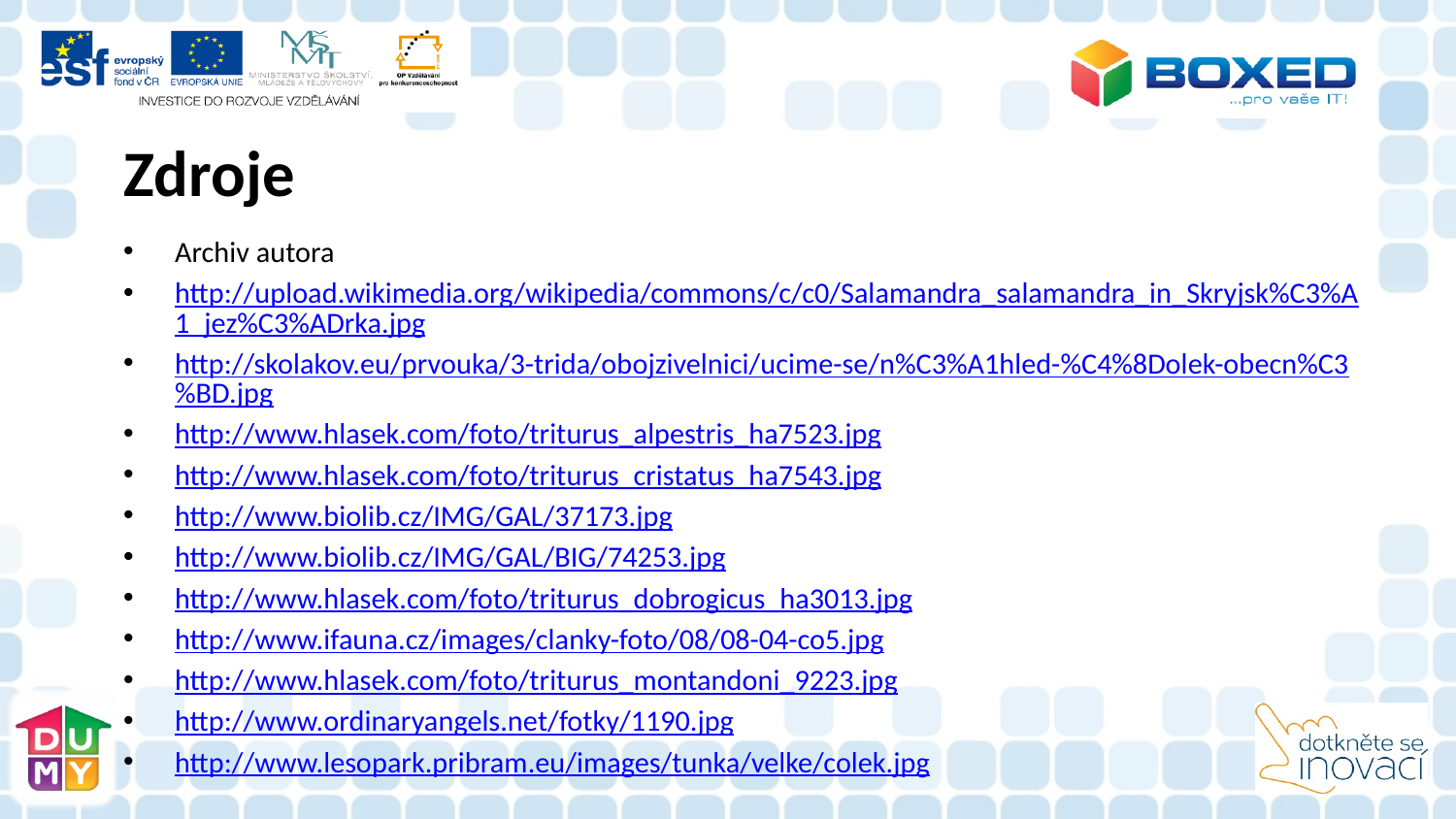

# Zdroje
Archiv autora
http://upload.wikimedia.org/wikipedia/commons/c/c0/Salamandra_salamandra_in_Skryjsk%C3%A1_jez%C3%ADrka.jpg
http://skolakov.eu/prvouka/3-trida/obojzivelnici/ucime-se/n%C3%A1hled-%C4%8Dolek-obecn%C3%BD.jpg
http://www.hlasek.com/foto/triturus_alpestris_ha7523.jpg
http://www.hlasek.com/foto/triturus_cristatus_ha7543.jpg
http://www.biolib.cz/IMG/GAL/37173.jpg
http://www.biolib.cz/IMG/GAL/BIG/74253.jpg
http://www.hlasek.com/foto/triturus_dobrogicus_ha3013.jpg
http://www.ifauna.cz/images/clanky-foto/08/08-04-co5.jpg
http://www.hlasek.com/foto/triturus_montandoni_9223.jpg
http://www.ordinaryangels.net/fotky/1190.jpg
http://www.lesopark.pribram.eu/images/tunka/velke/colek.jpg